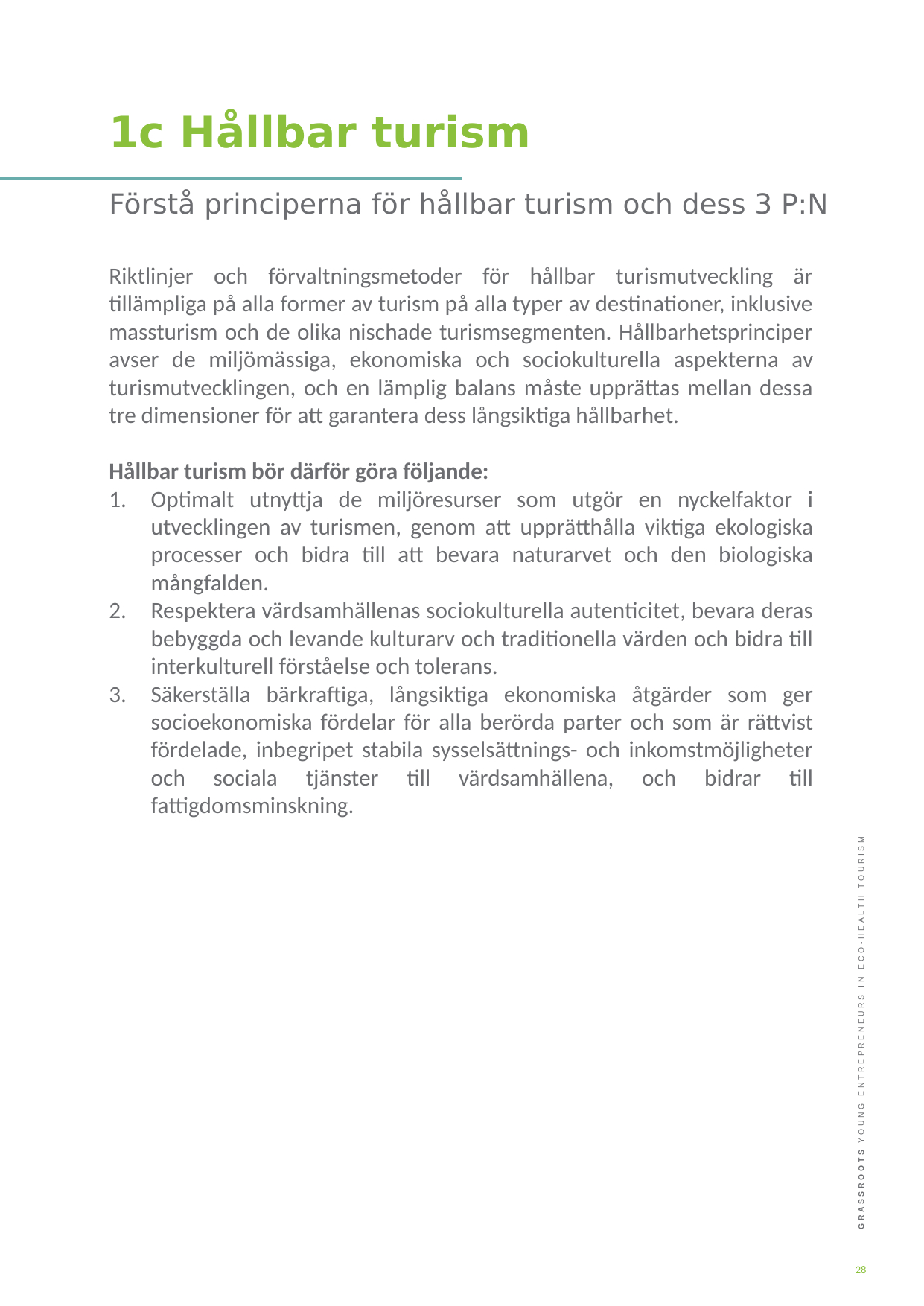

1c Hållbar turism
Förstå principerna för hållbar turism och dess 3 P:N
Riktlinjer och förvaltningsmetoder för hållbar turismutveckling är tillämpliga på alla former av turism på alla typer av destinationer, inklusive massturism och de olika nischade turismsegmenten. Hållbarhetsprinciper avser de miljömässiga, ekonomiska och sociokulturella aspekterna av turismutvecklingen, och en lämplig balans måste upprättas mellan dessa tre dimensioner för att garantera dess långsiktiga hållbarhet.

Hållbar turism bör därför göra följande:
Optimalt utnyttja de miljöresurser som utgör en nyckelfaktor i utvecklingen av turismen, genom att upprätthålla viktiga ekologiska processer och bidra till att bevara naturarvet och den biologiska mångfalden.
Respektera värdsamhällenas sociokulturella autenticitet, bevara deras bebyggda och levande kulturarv och traditionella värden och bidra till interkulturell förståelse och tolerans.
Säkerställa bärkraftiga, långsiktiga ekonomiska åtgärder som ger socioekonomiska fördelar för alla berörda parter och som är rättvist fördelade, inbegripet stabila sysselsättnings- och inkomstmöjligheter och sociala tjänster till värdsamhällena, och bidrar till fattigdomsminskning.

28